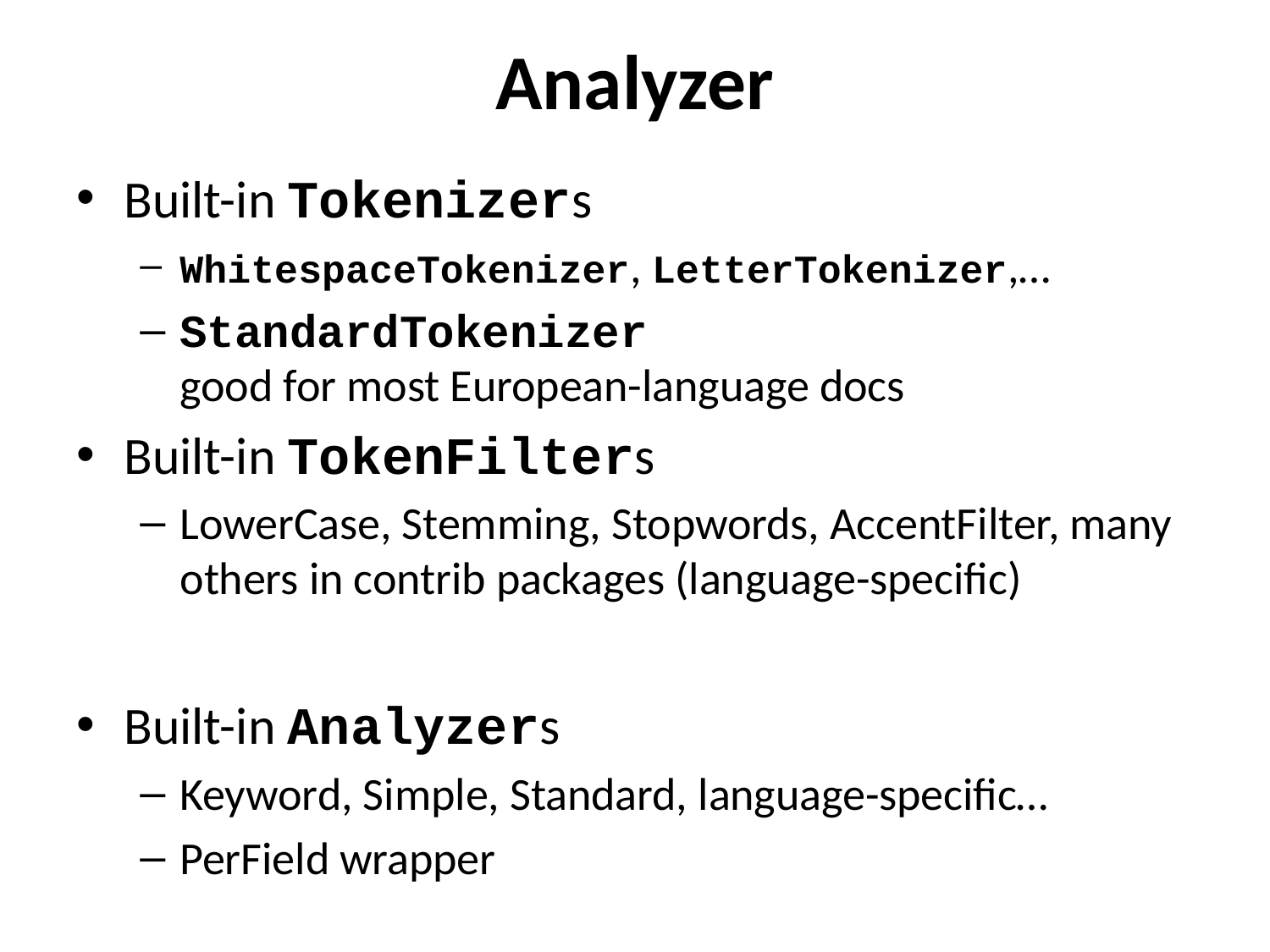

# Analyzer
Built-in Tokenizers
WhitespaceTokenizer, LetterTokenizer,…
StandardTokenizer
good for most European-language docs
Built-in TokenFilters
LowerCase, Stemming, Stopwords, AccentFilter, many others in contrib packages (language-specific)

Built-in Analyzers
Keyword, Simple, Standard, language-specific…
PerField wrapper